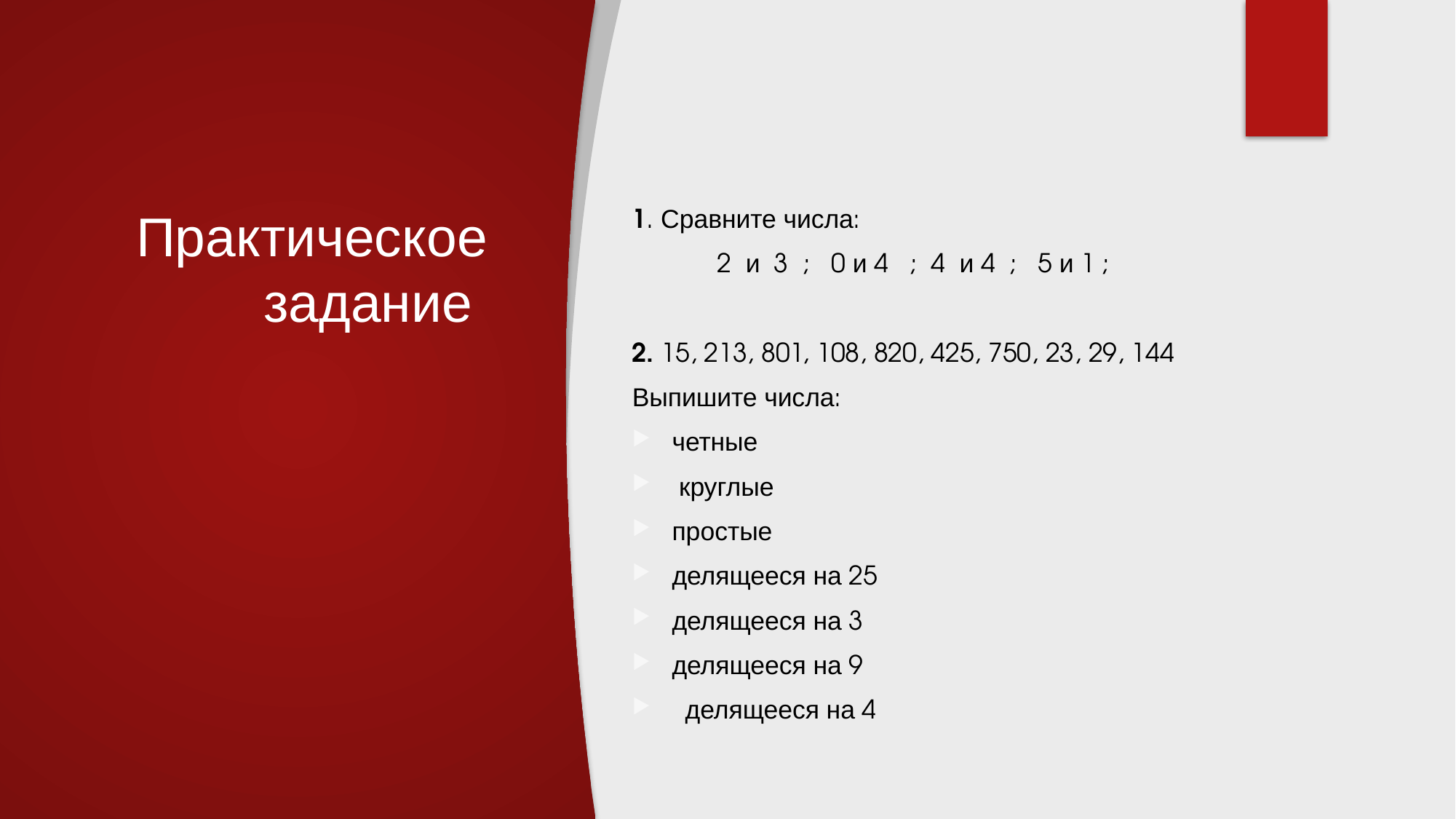

# Практическое задание
1. Сравните числа:
            2  и  3  ;   0 и 4   ;  4  и 4  ;   5 и 1 ;

2. 15, 213, 801, 108, 820, 425, 750, 23, 29, 144
Выпишите числа:
четные
 круглые
простые
делящееся на 25
делящееся на 3
делящееся на 9
делящееся на 4